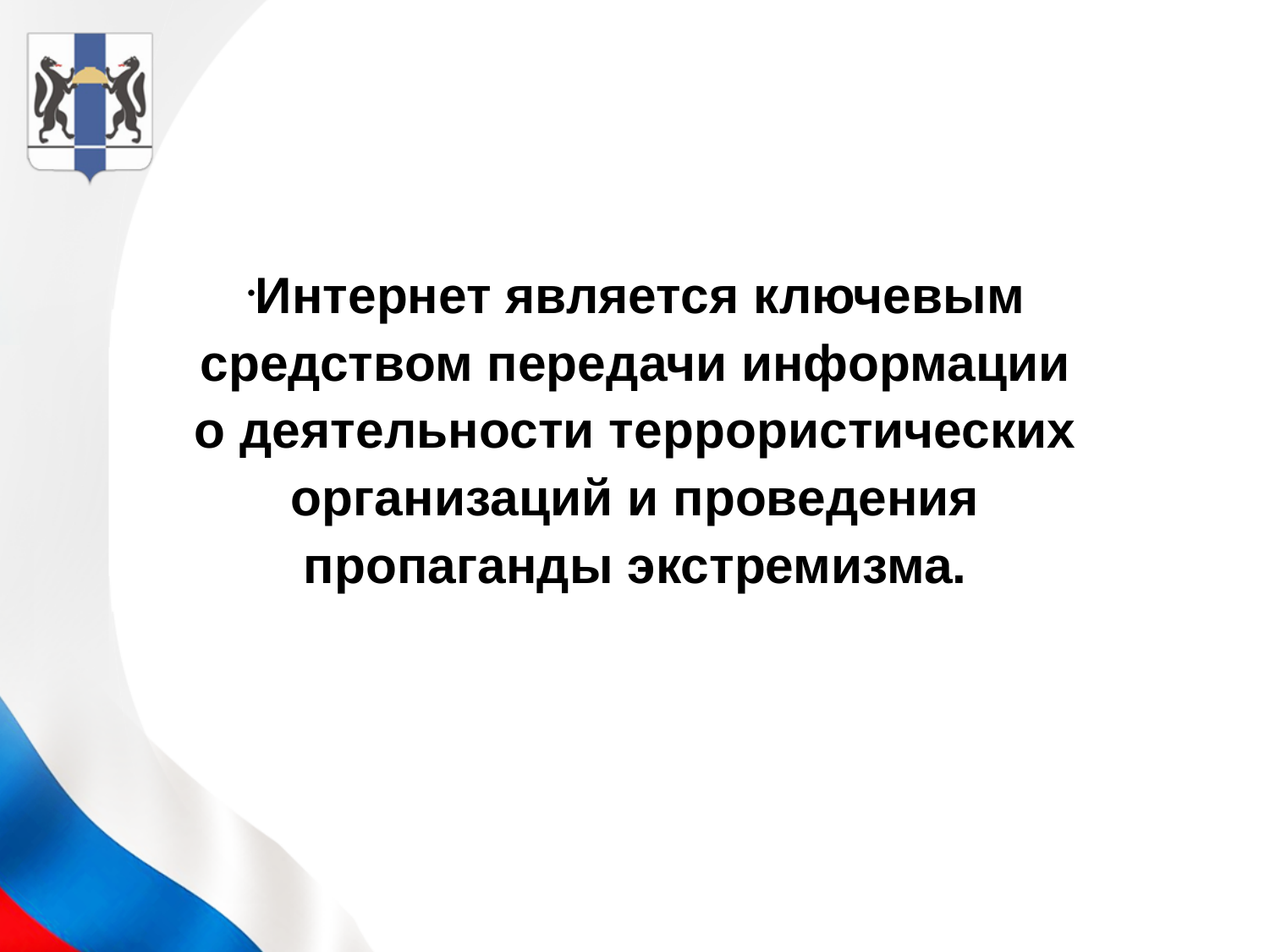

# Интернет является ключевым средством передачи информации о деятельности террористических организаций и проведения пропаганды экстремизма.